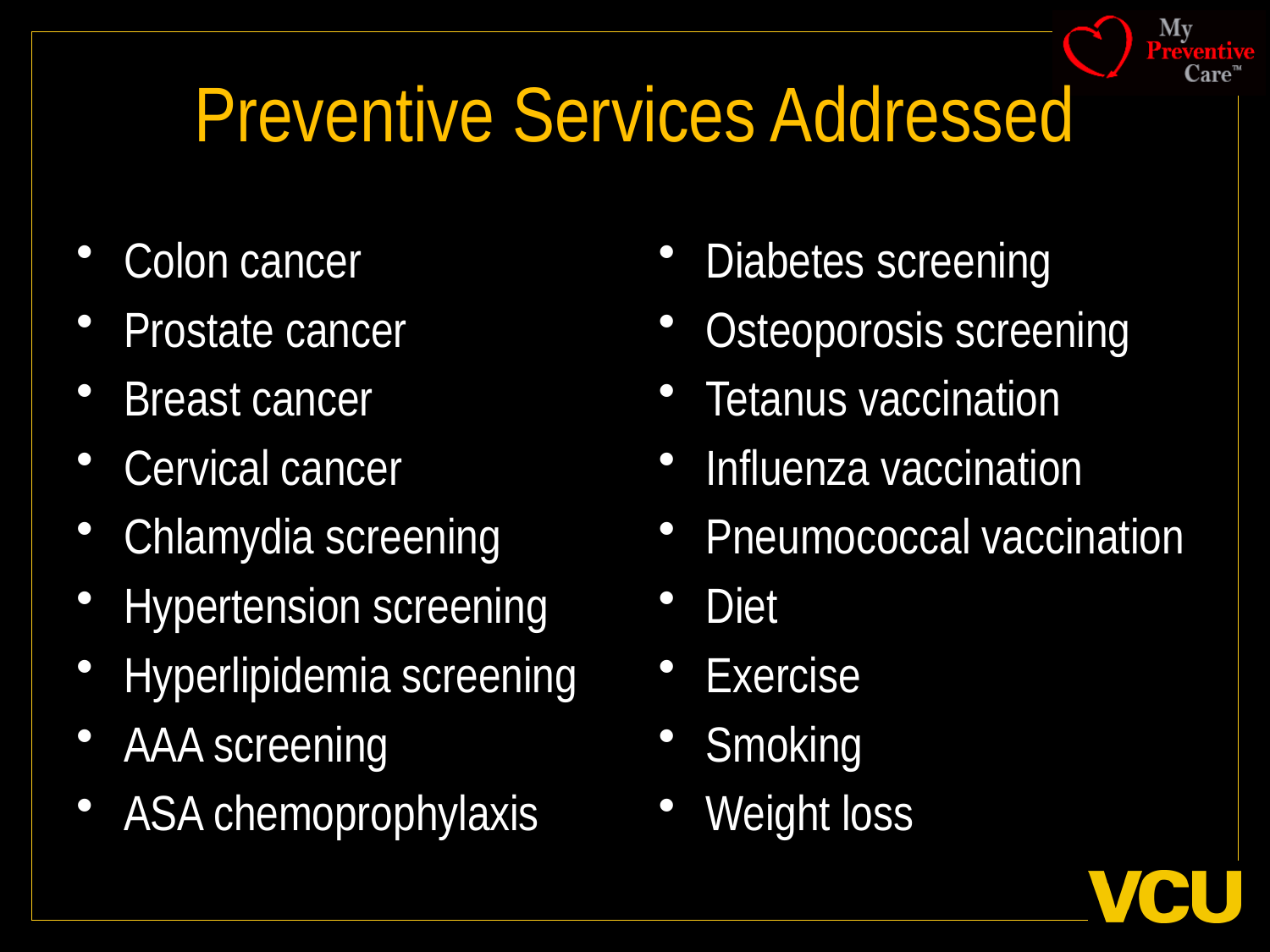

# Preventive Services Addressed

Colon cancer
Prostate cancer
Breast cancer
Cervical cancer
Chlamydia screening
Hypertension screening
Hyperlipidemia screening
AAA screening
ASA chemoprophylaxis
Diabetes screening
Osteoporosis screening
Tetanus vaccination
Influenza vaccination
Pneumococcal vaccination
Diet
Exercise
Smoking
Weight loss